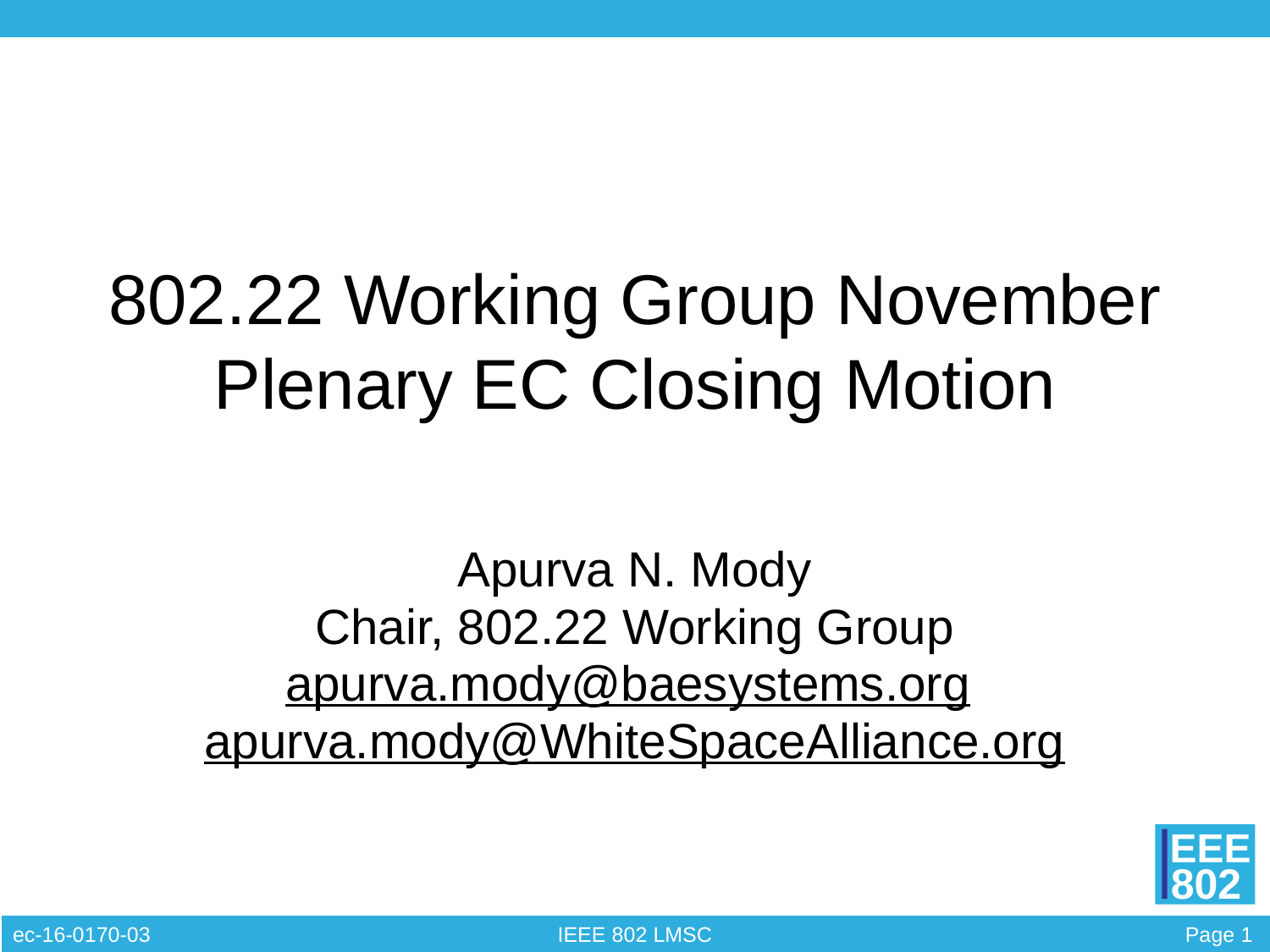

# 802.22 Working Group November Plenary EC Closing Motion
Apurva N. Mody
Chair, 802.22 Working Group
apurva.mody@baesystems.org
apurva.mody@WhiteSpaceAlliance.org